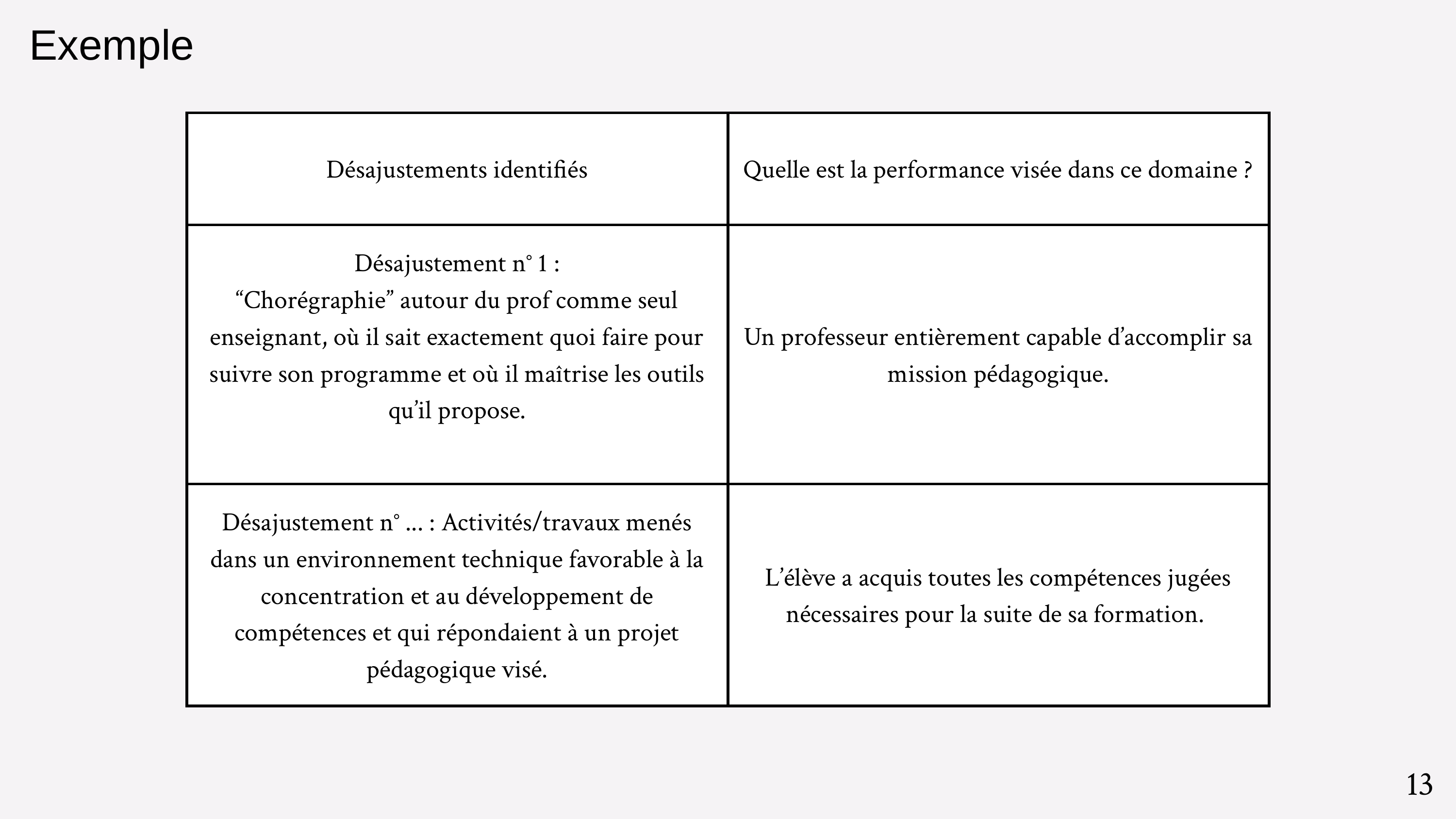

Exemple
| Désajustements identifiés | Quelle est la performance visée dans ce domaine ? |
| --- | --- |
| Désajustement n° 1 : “Chorégraphie” autour du prof comme seul enseignant, où il sait exactement quoi faire pour suivre son programme et où il maîtrise les outils qu’il propose. | Un professeur entièrement capable d’accomplir sa mission pédagogique. |
| Désajustement n° ... : Activités/travaux menés dans un environnement technique favorable à la concentration et au développement de compétences et qui répondaient à un projet pédagogique visé. | L’élève a acquis toutes les compétences jugées nécessaires pour la suite de sa formation. |
13